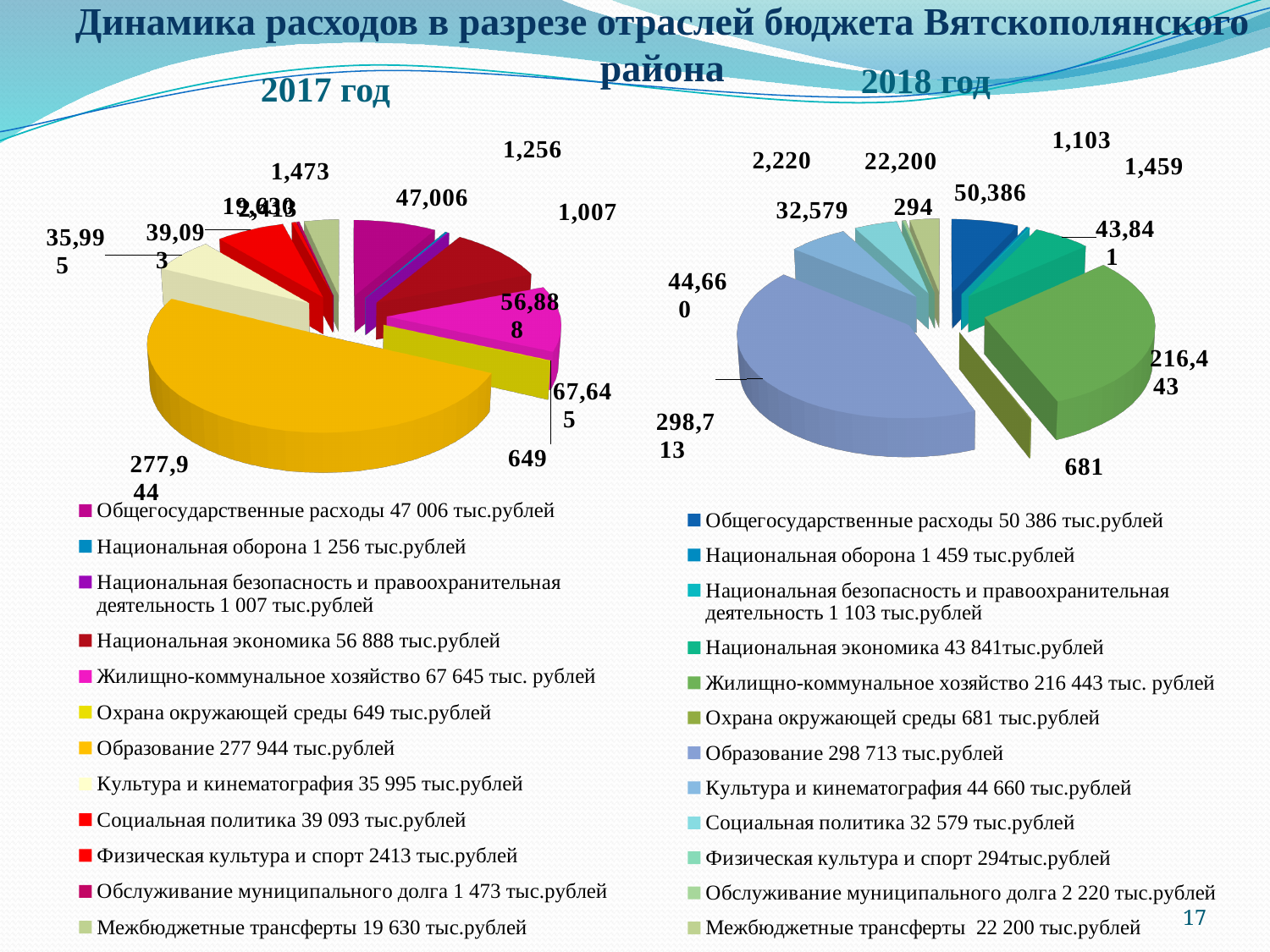

# Динамика расходов в разрезе отраслей бюджета Вятскополянского района
2017 год
2018 год

[unsupported chart]

[unsupported chart]

17